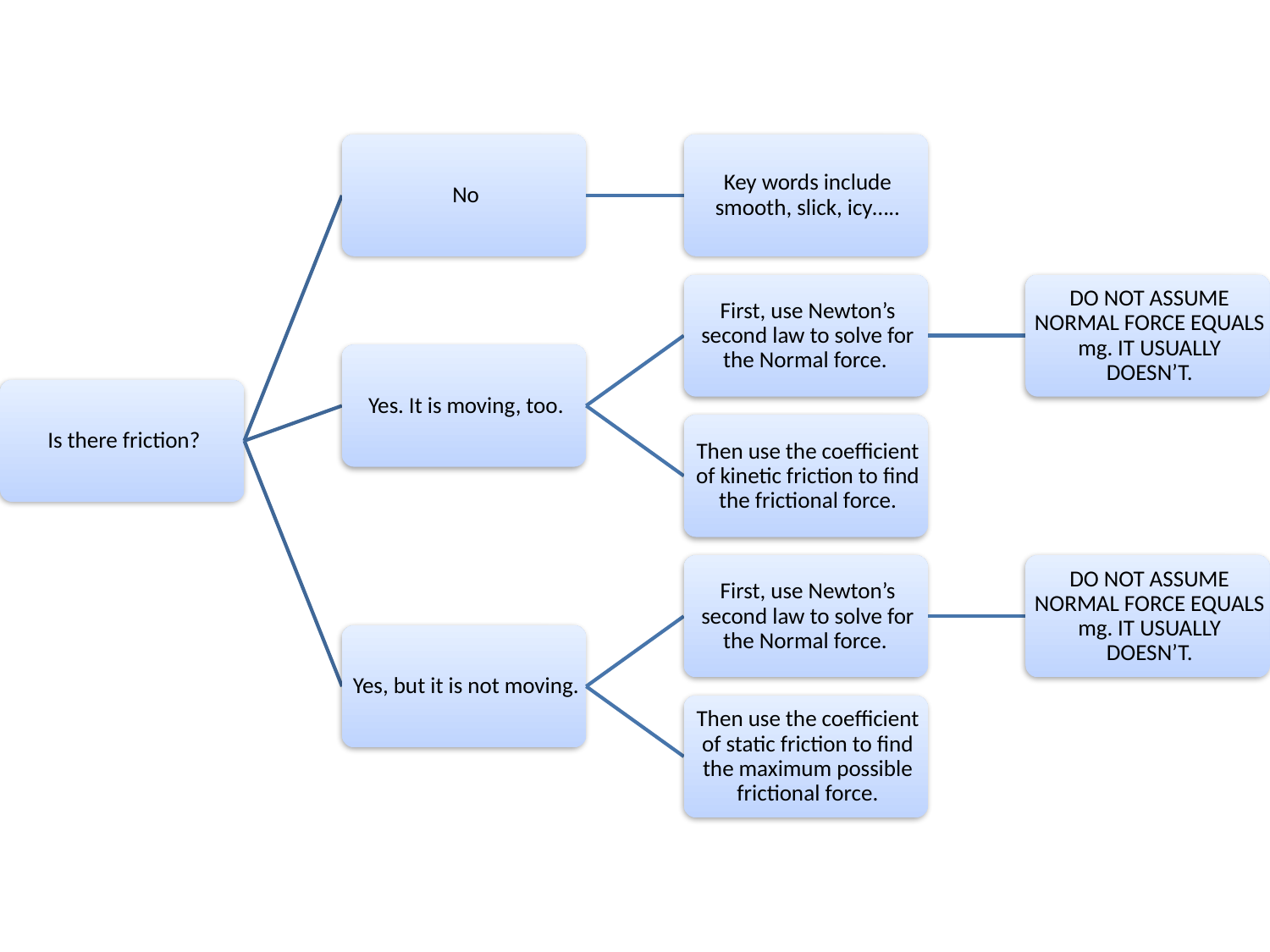

Is there friction?

No

Key words include smooth, slick, icy…..

Yes. It is moving, too.

First, use Newton’s second law to solve for the Normal force.

DO NOT ASSUME NORMAL FORCE EQUALS mg. IT USUALLY DOESN’T.

Then use the coefficient of kinetic friction to find the frictional force.

Yes, but it is not moving.

First, use Newton’s second law to solve for the Normal force.

DO NOT ASSUME NORMAL FORCE EQUALS mg. IT USUALLY DOESN’T.

Then use the coefficient of static friction to find the maximum possible frictional force.